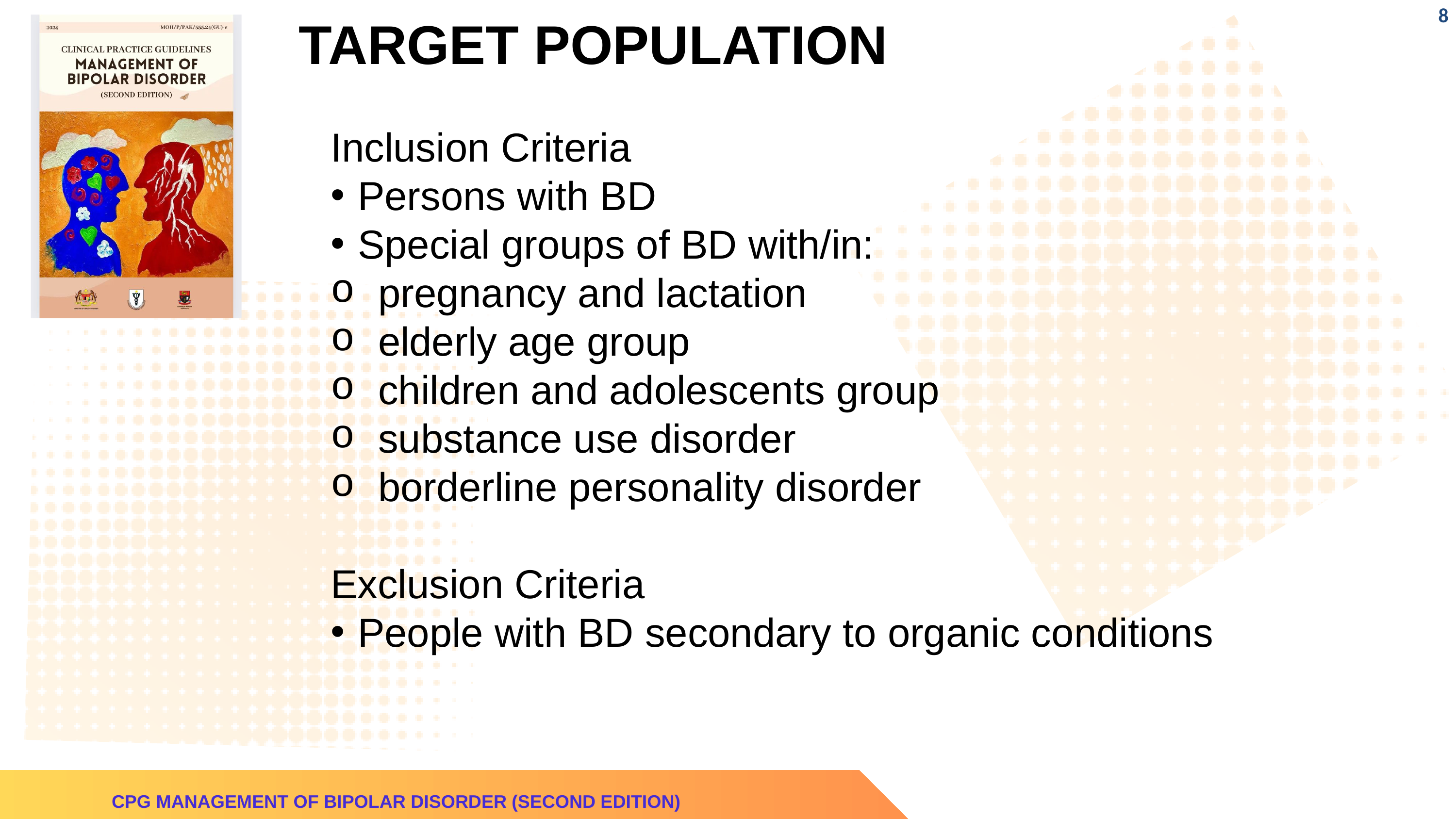

8
TARGET POPULATION

Inclusion Criteria
Persons with BD
Special groups of BD with/in:
 pregnancy and lactation
 elderly age group
 children and adolescents group
 substance use disorder
 borderline personality disorder

Exclusion Criteria
People with BD secondary to organic conditions

CPG MANAGEMENT OF BIPOLAR DISORDER (SECOND EDITION)